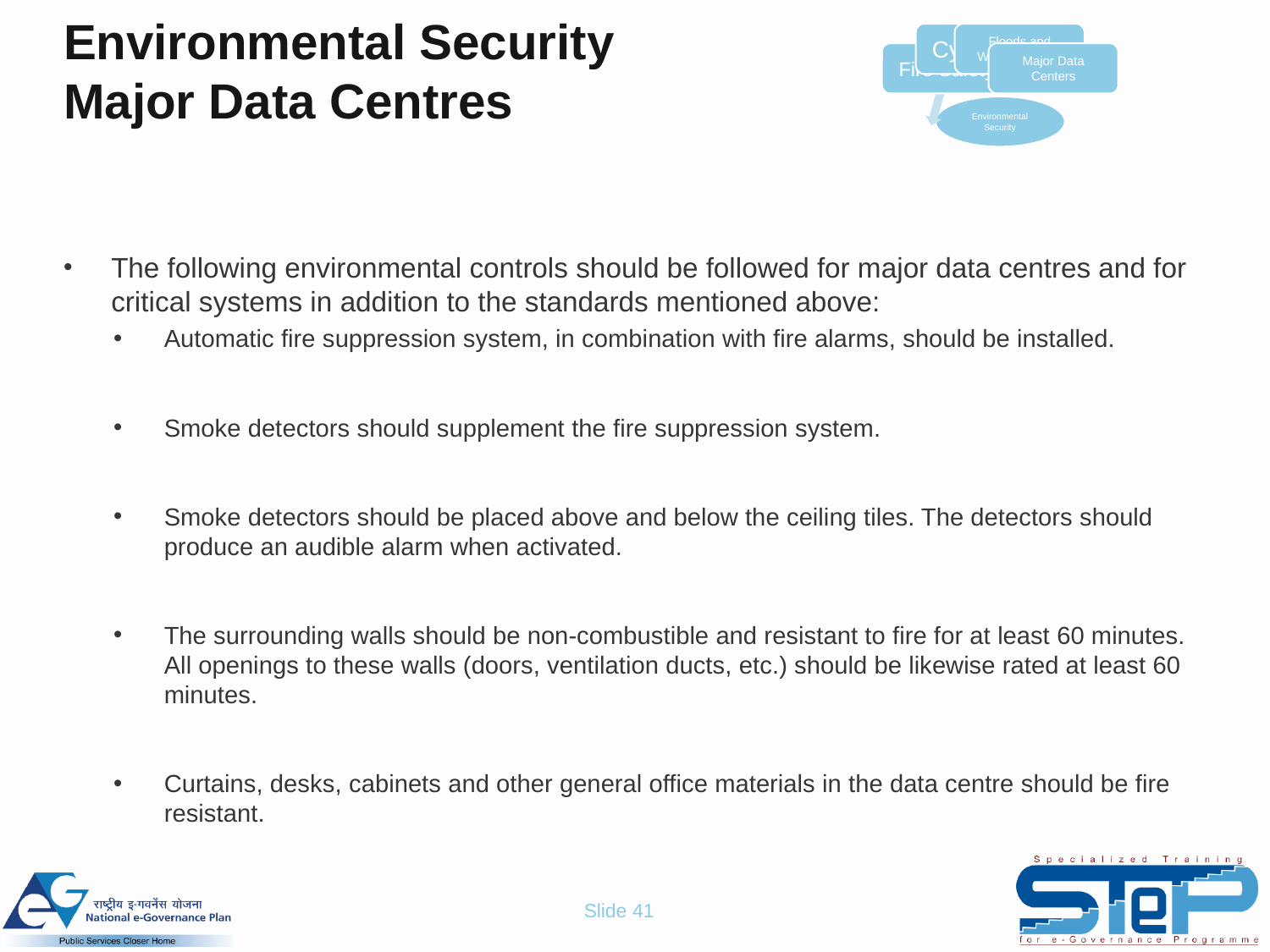

# Environmental Security Major Data Centres
Environmental Security
Fire Safety
Cyclones
The following environmental controls should be followed for major data centres and for critical systems in addition to the standards mentioned above:
Automatic fire suppression system, in combination with fire alarms, should be installed.

Smoke detectors should supplement the fire suppression system.

Smoke detectors should be placed above and below the ceiling tiles. The detectors should produce an audible alarm when activated.

The surrounding walls should be non-combustible and resistant to fire for at least 60 minutes. All openings to these walls (doors, ventilation ducts, etc.) should be likewise rated at least 60 minutes.

Curtains, desks, cabinets and other general office materials in the data centre should be fire resistant.